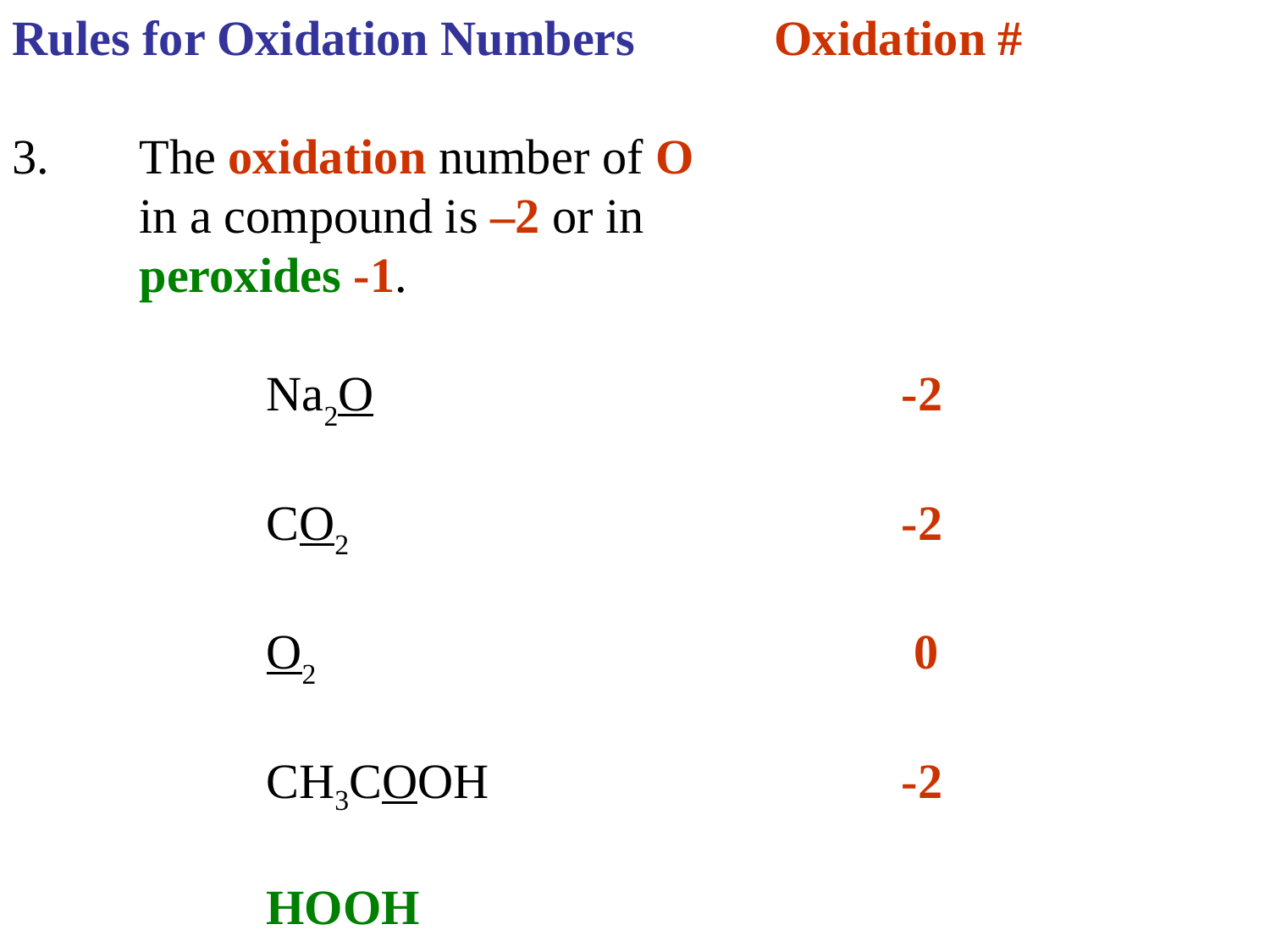

Rules for Oxidation Numbers		Oxidation #

3.	The oxidation number of O
	in a compound is –2 or in
	peroxides -1.

		Na2O					-2
		CO2					-2

		O2 					 0

		CH3COOH				-2

		HOOH